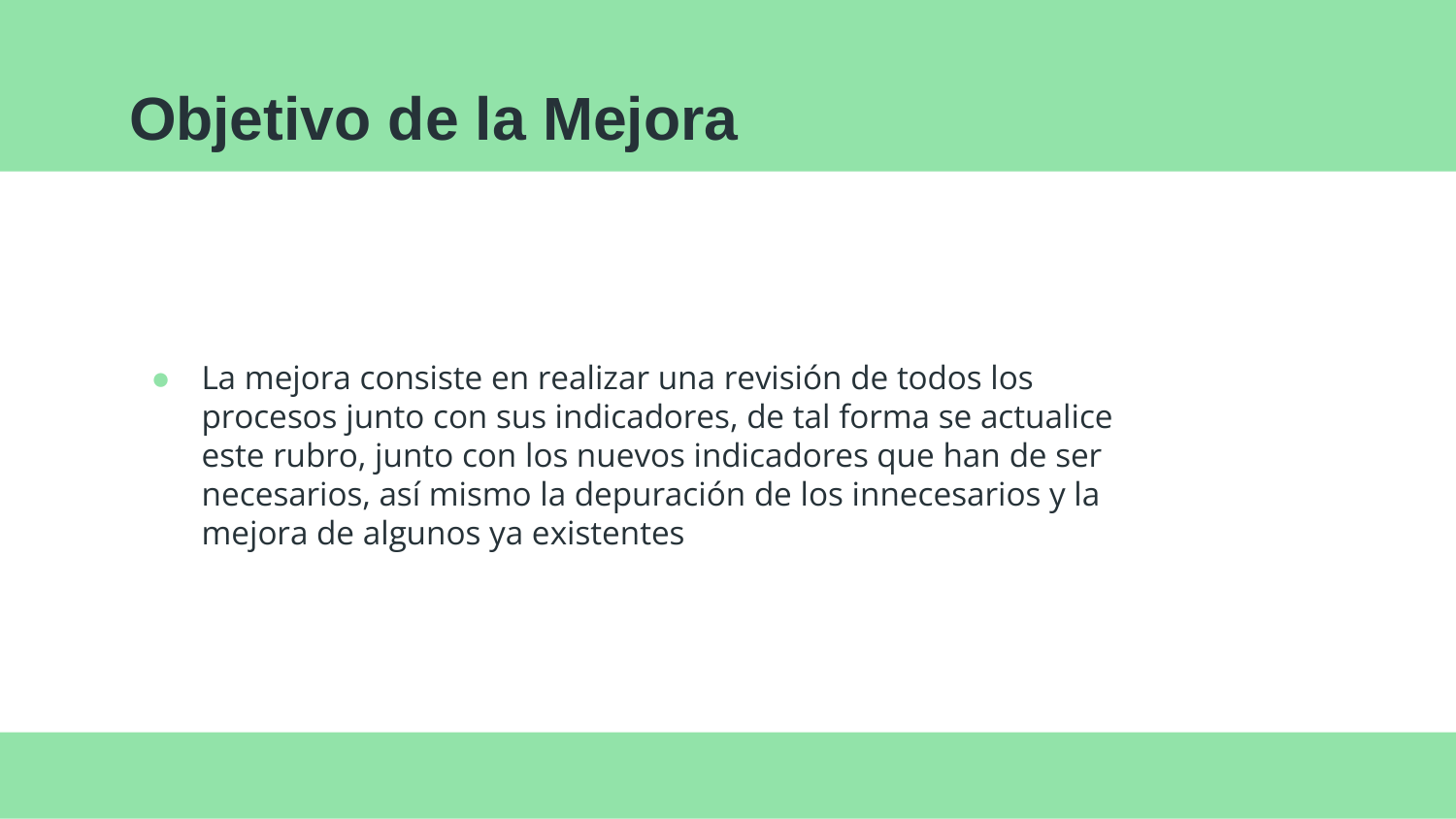

# Objetivo de la Mejora
La mejora consiste en realizar una revisión de todos los procesos junto con sus indicadores, de tal forma se actualice este rubro, junto con los nuevos indicadores que han de ser necesarios, así mismo la depuración de los innecesarios y la mejora de algunos ya existentes